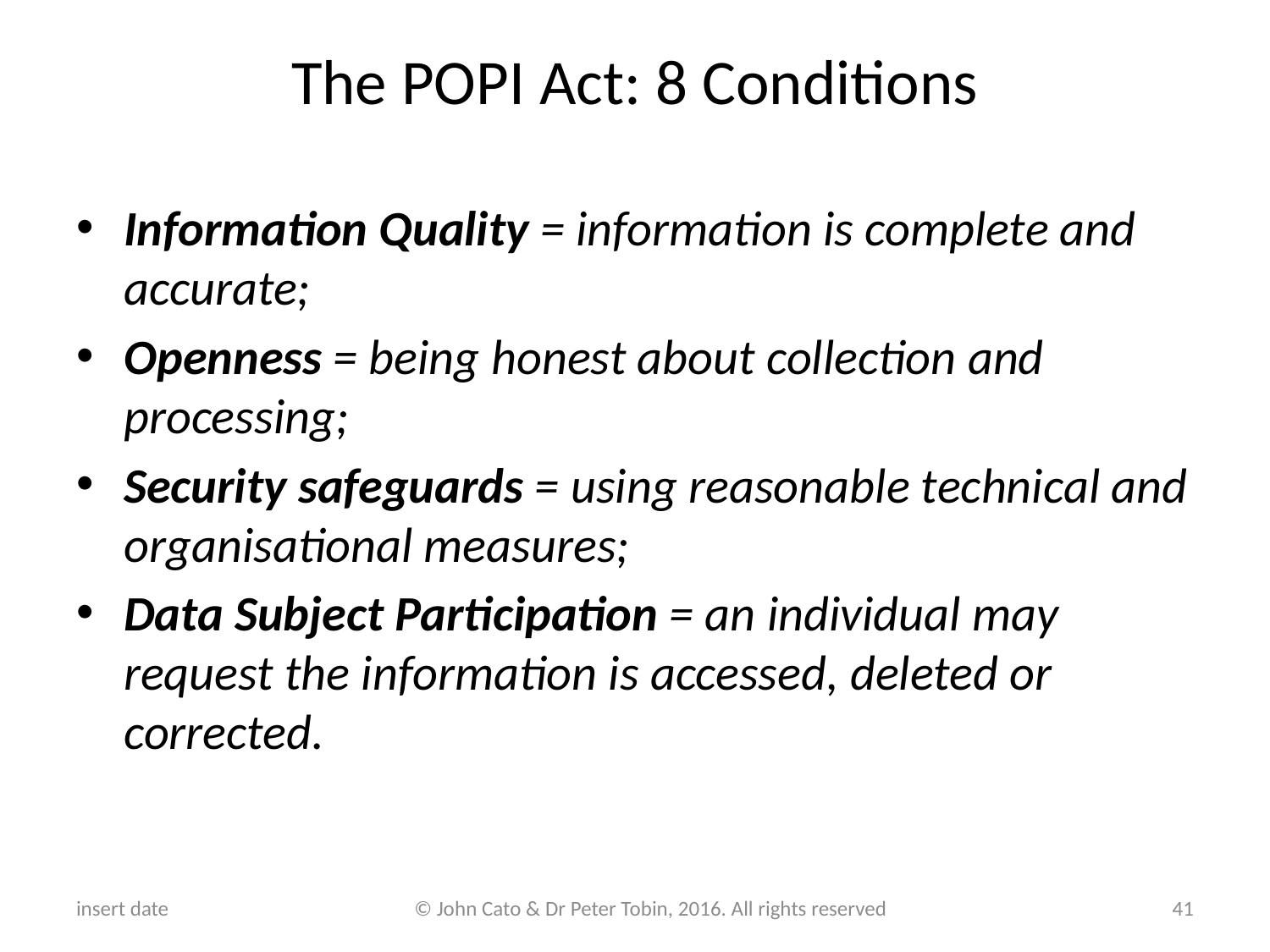

# The POPI Act: 8 Conditions
Information Quality = information is complete and accurate;
Openness = being honest about collection and processing;
Security safeguards = using reasonable technical and organisational measures;
Data Subject Participation = an individual may request the information is accessed, deleted or corrected.
insert date
© John Cato & Dr Peter Tobin, 2016. All rights reserved
41